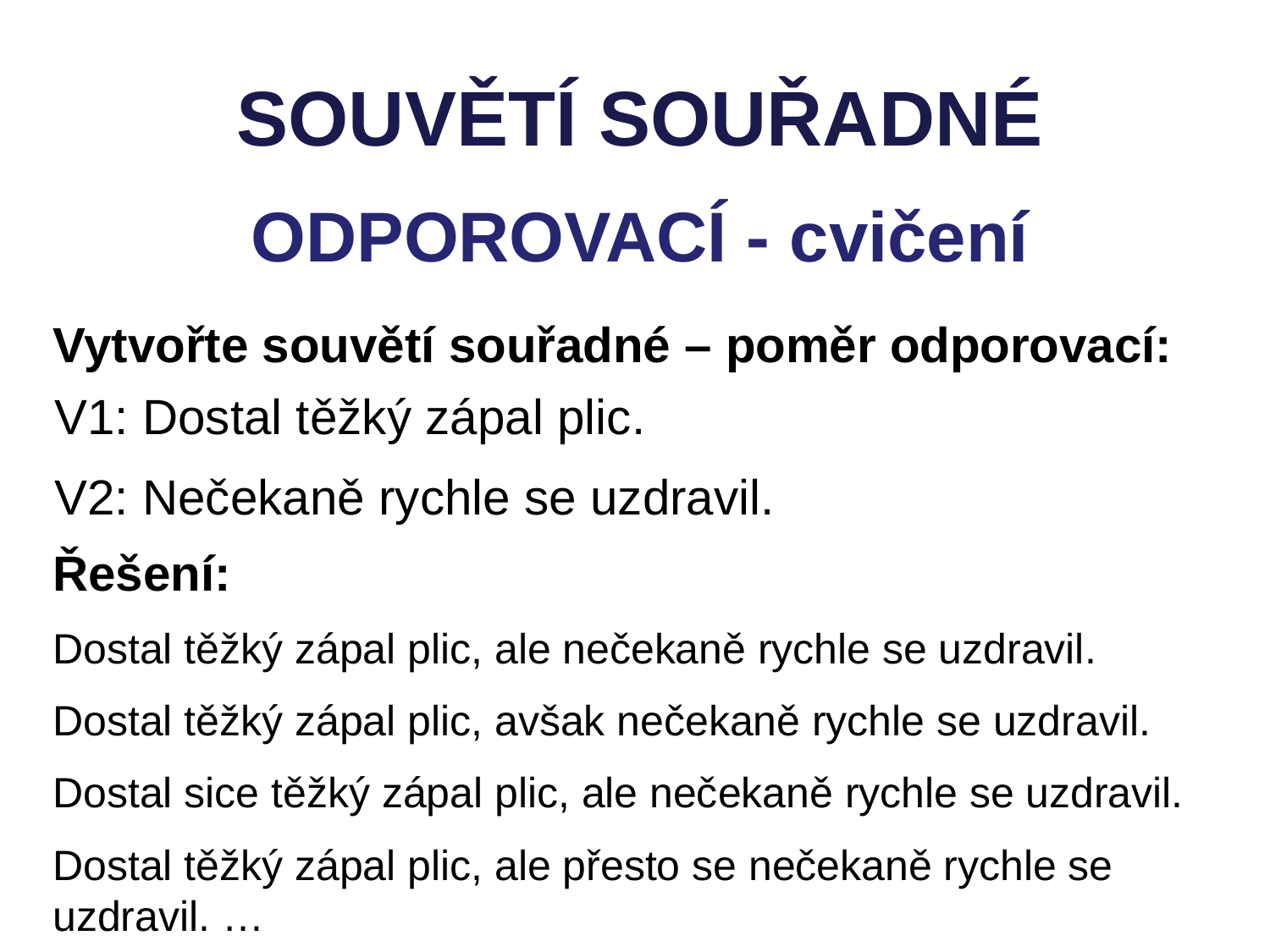

SOUVĚTÍ SOUŘADNÉ
ODPOROVACÍ - cvičení
Vytvořte souvětí souřadné – poměr odporovací:
V1: Dostal těžký zápal plic.
V2: Nečekaně rychle se uzdravil.
Řešení:
Dostal těžký zápal plic, ale nečekaně rychle se uzdravil.
Dostal těžký zápal plic, avšak nečekaně rychle se uzdravil.
Dostal sice těžký zápal plic, ale nečekaně rychle se uzdravil.
Dostal těžký zápal plic, ale přesto se nečekaně rychle se uzdravil. …